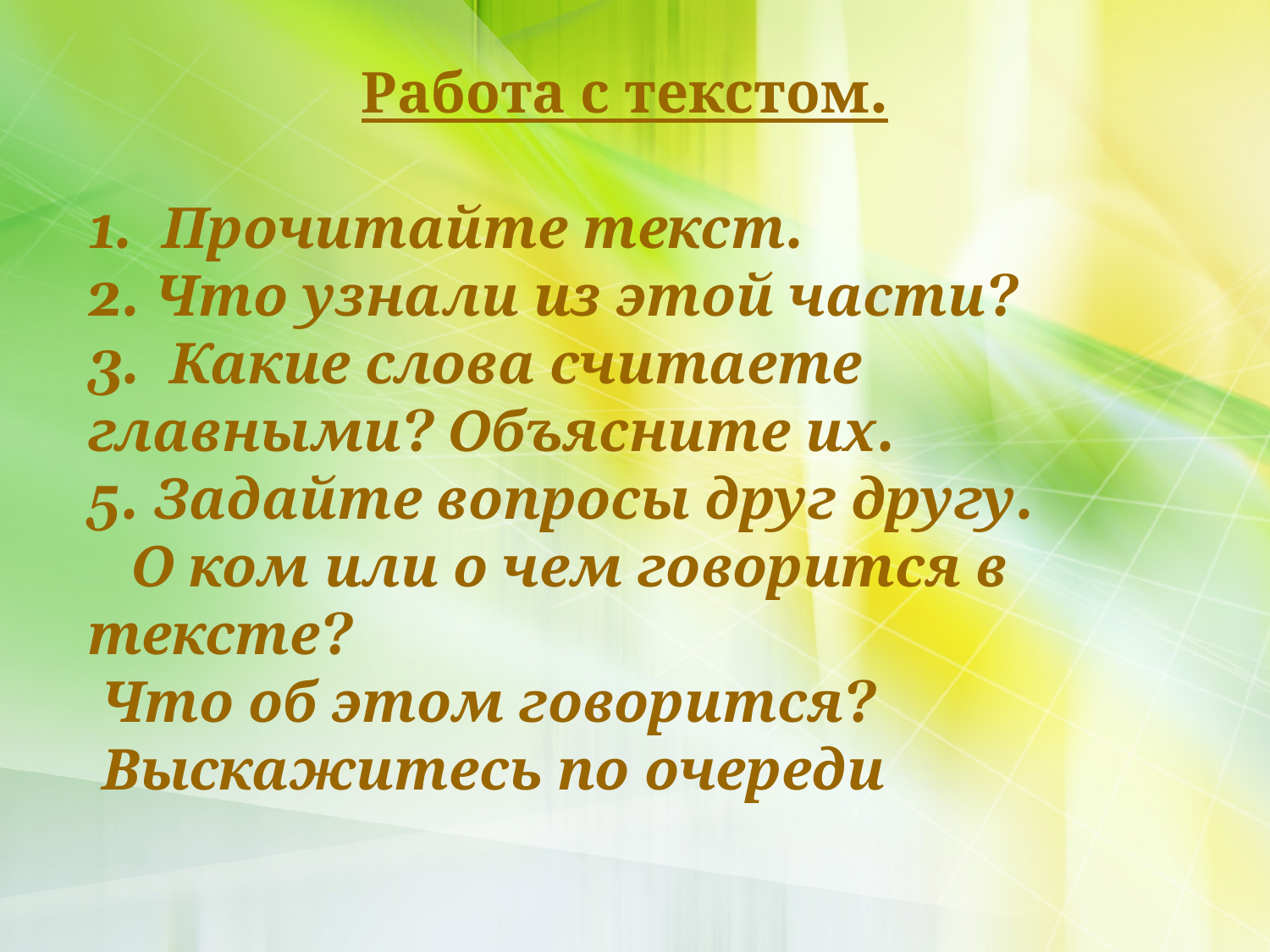

Работа с текстом.

1.  Прочитайте текст.
2. Что узнали из этой части?
3.  Какие слова считаете    главными? Объясните их.
5. Задайте вопросы друг другу.
   О ком или о чем говорится в     тексте?
 Что об этом говорится?
 Выскажитесь по очереди